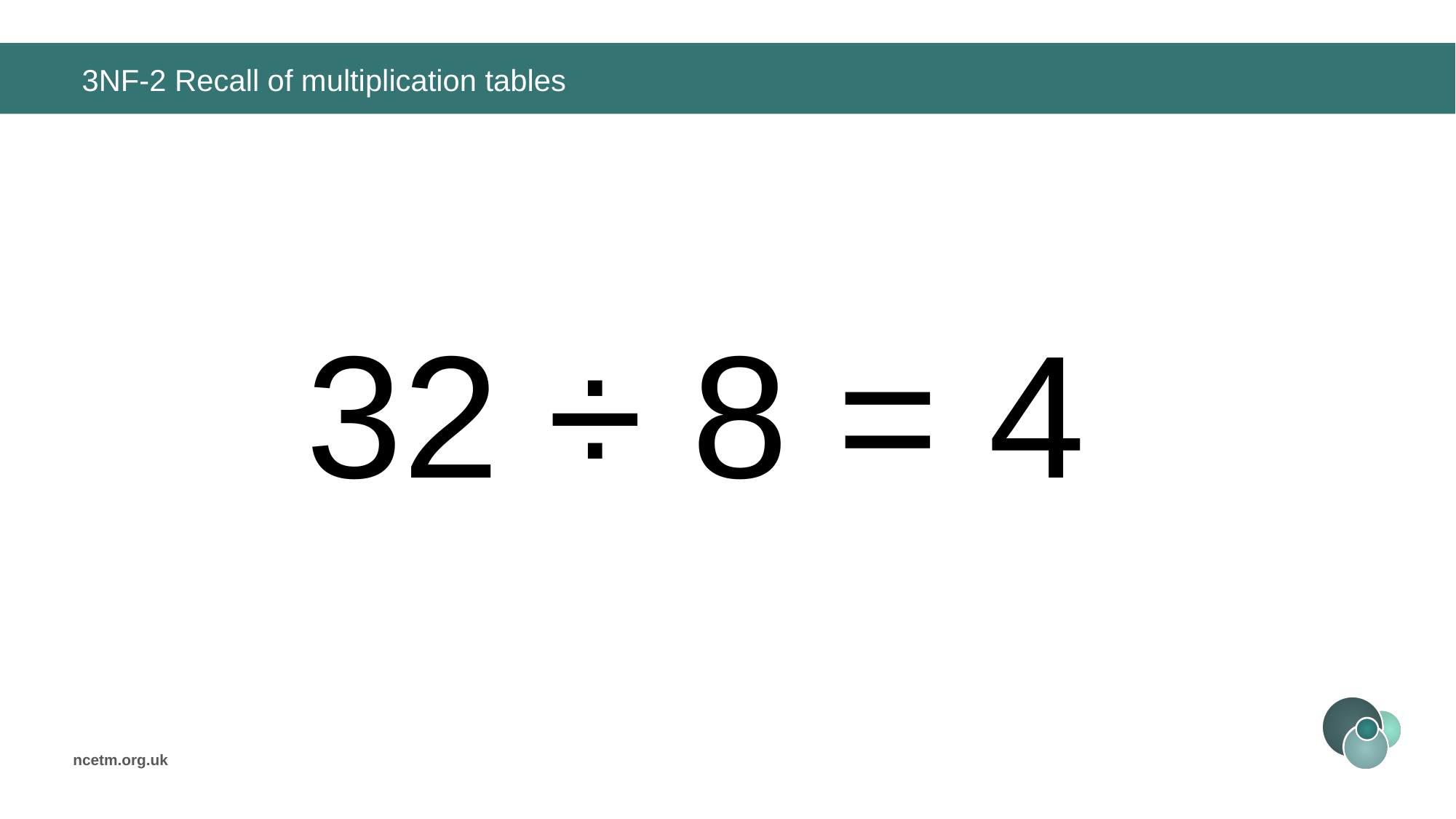

# 3NF-2 Recall of multiplication tables
32 ÷ 8 =
4